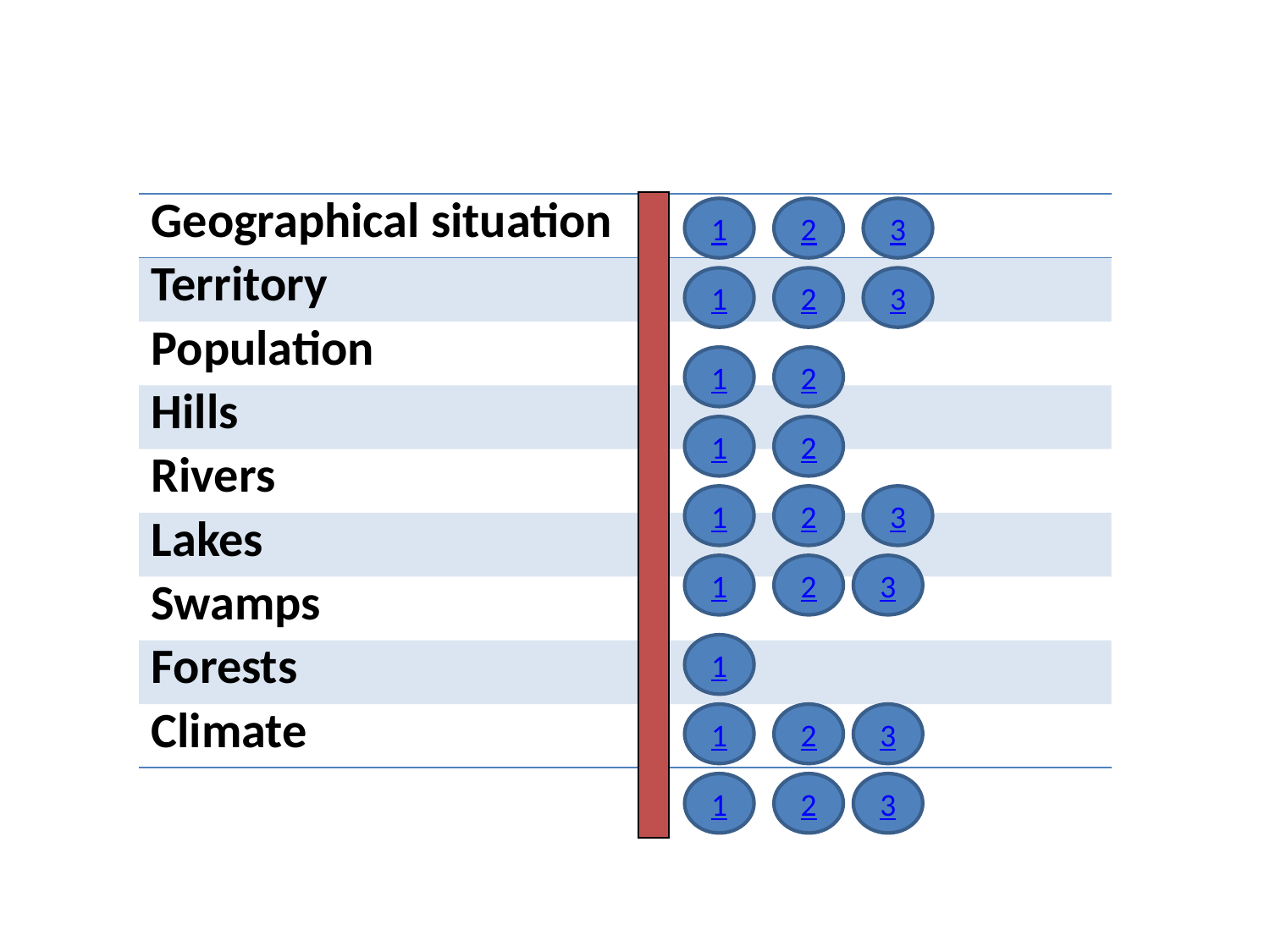

|  |
| --- |
| Geographical situation |
| --- |
| Territory |
| Population |
| Hills |
| Rivers |
| Lakes |
| Swamps |
| Forests |
| Climate |
1
2
3
1
2
3
1
2
1
2
1
2
3
1
2
3
1
1
2
3
1
2
3